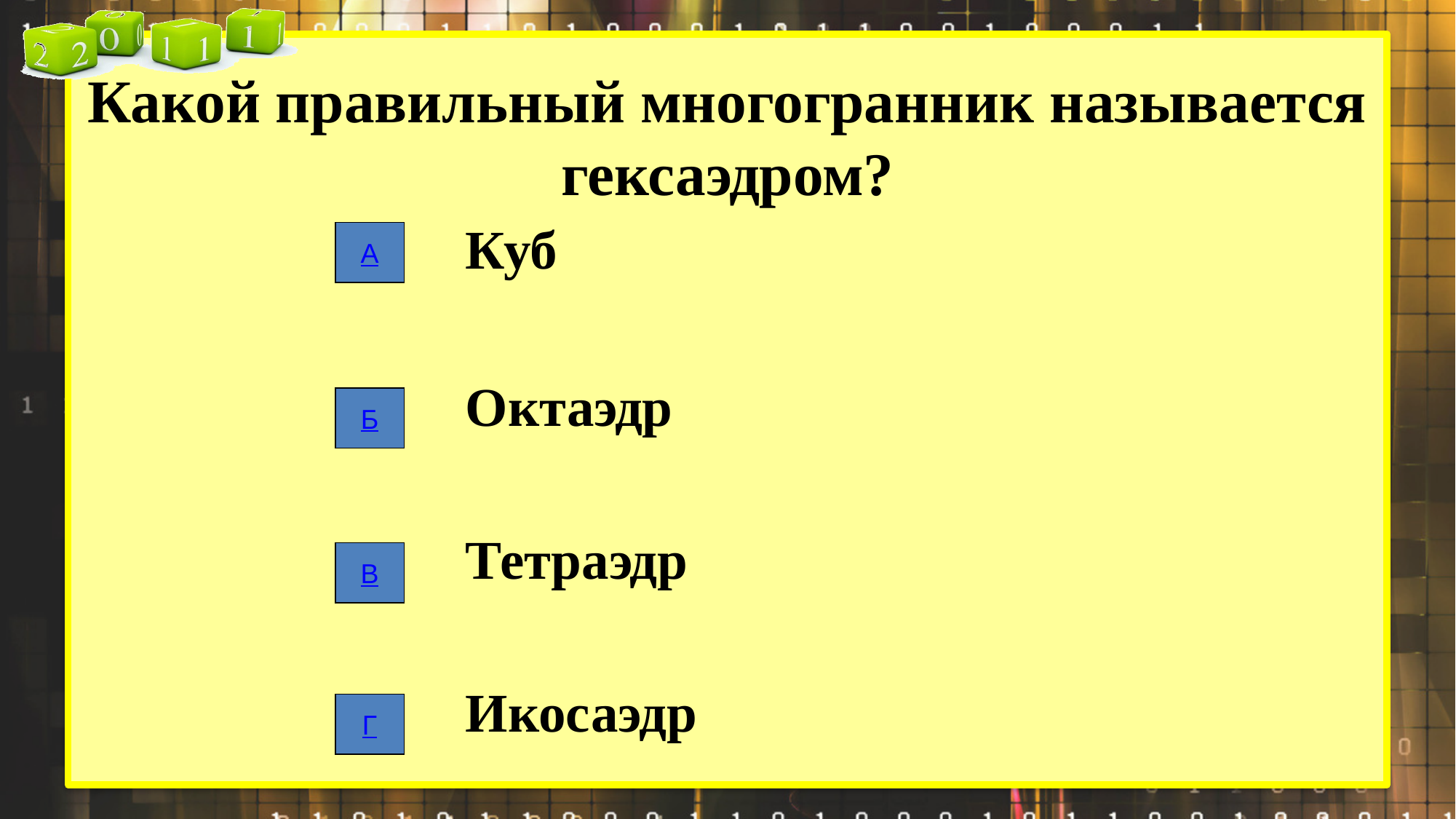

# Какой правильный многогранник называется гексаэдром?
                               Куб

                            Октаэдр

                            Тетраэдр

                            Икосаэдр
А
Б
В
Г